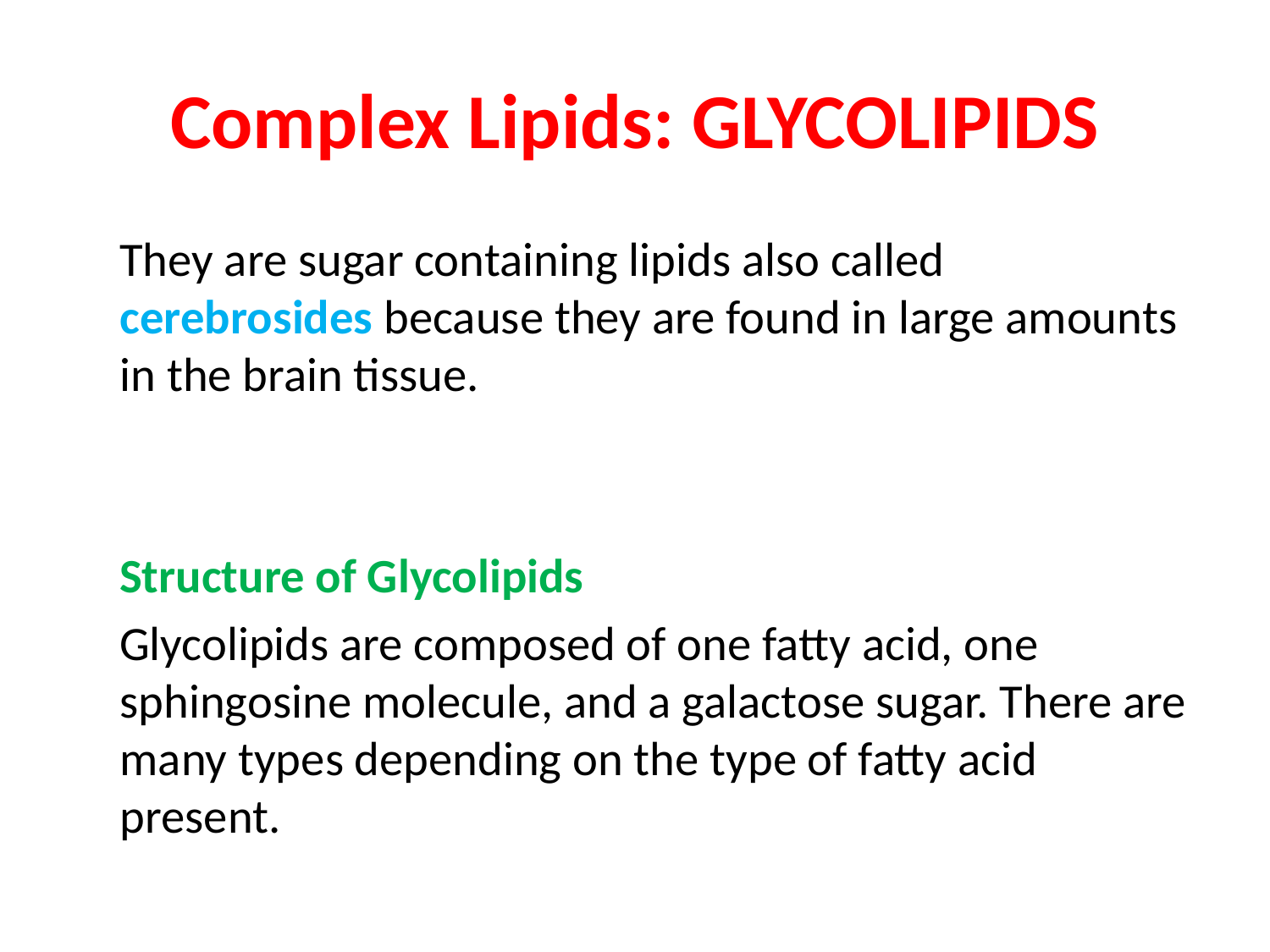

# Complex Lipids: GLYCOLIPIDS
    They are sugar containing lipids also called cerebrosides because they are found in large amounts in the brain tissue.

    Structure of Glycolipids
    Glycolipids are composed of one fatty acid, one sphingosine molecule, and a galactose sugar. There are many types depending on the type of fatty acid present.